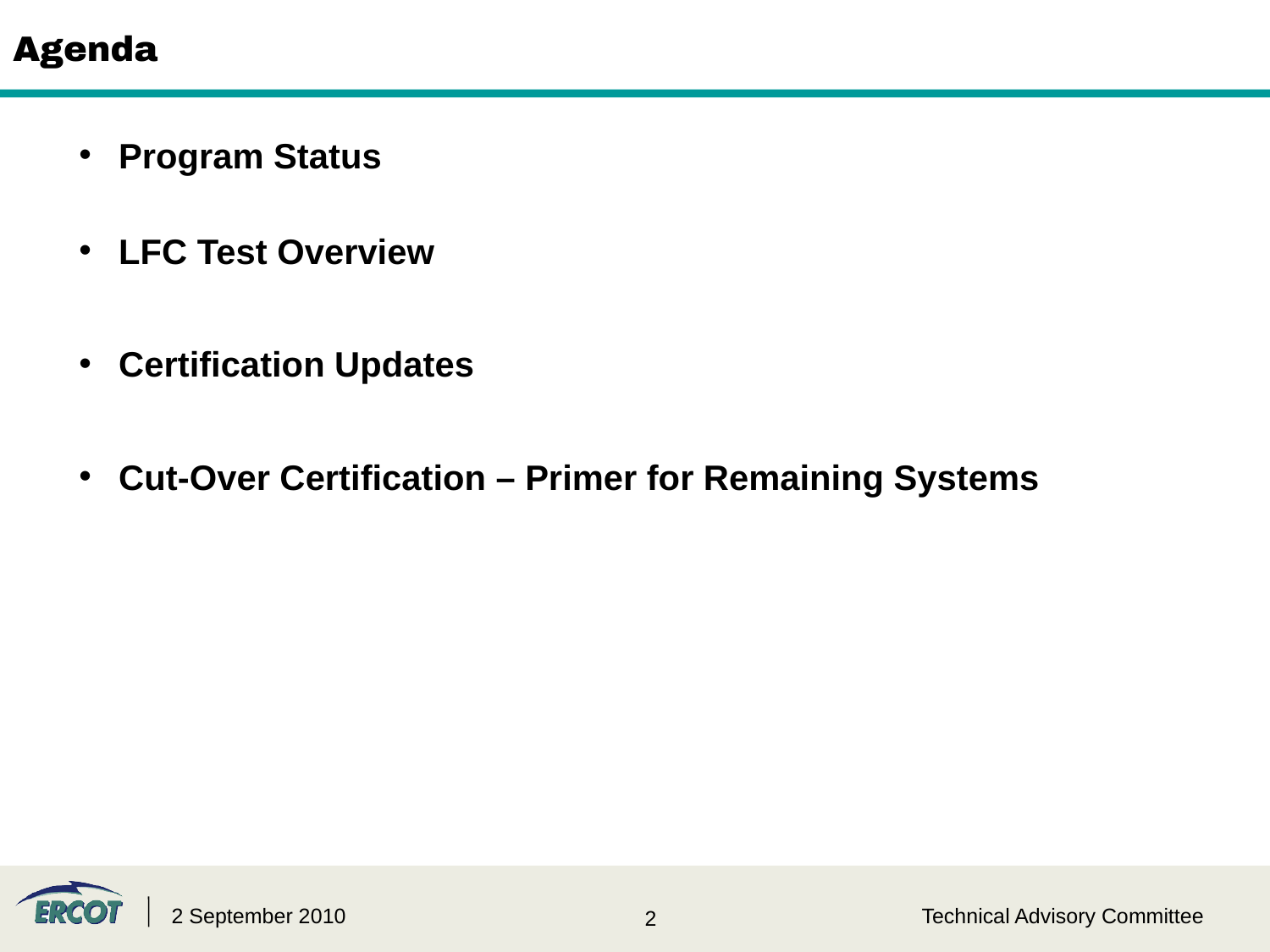

Agenda
Program Status

LFC Test Overview

Certification Updates

Cut-Over Certification – Primer for Remaining Systems

2 September 2010
Technical Advisory Committee